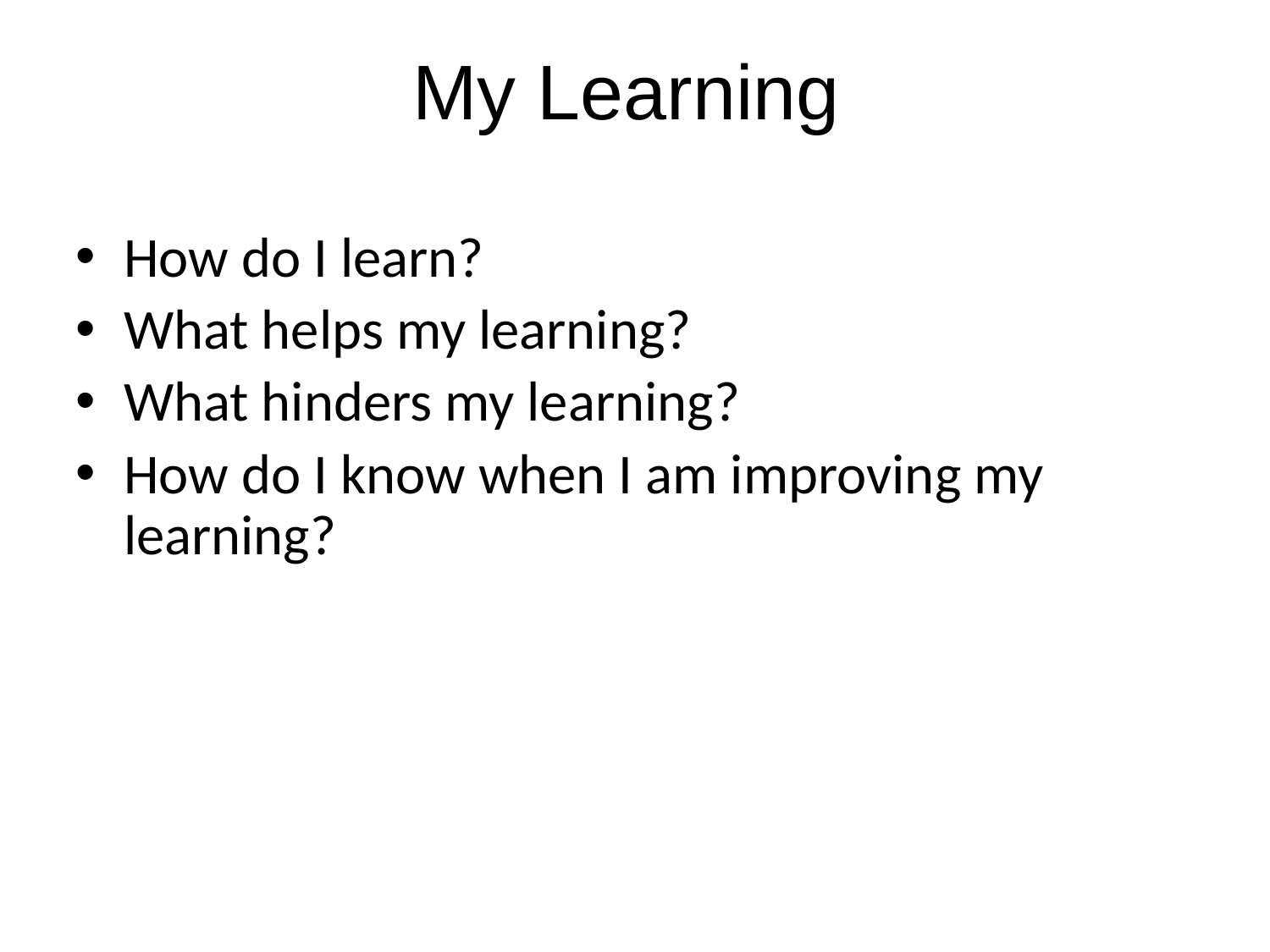

My Learning
How do I learn?
What helps my learning?
What hinders my learning?
How do I know when I am improving my learning?